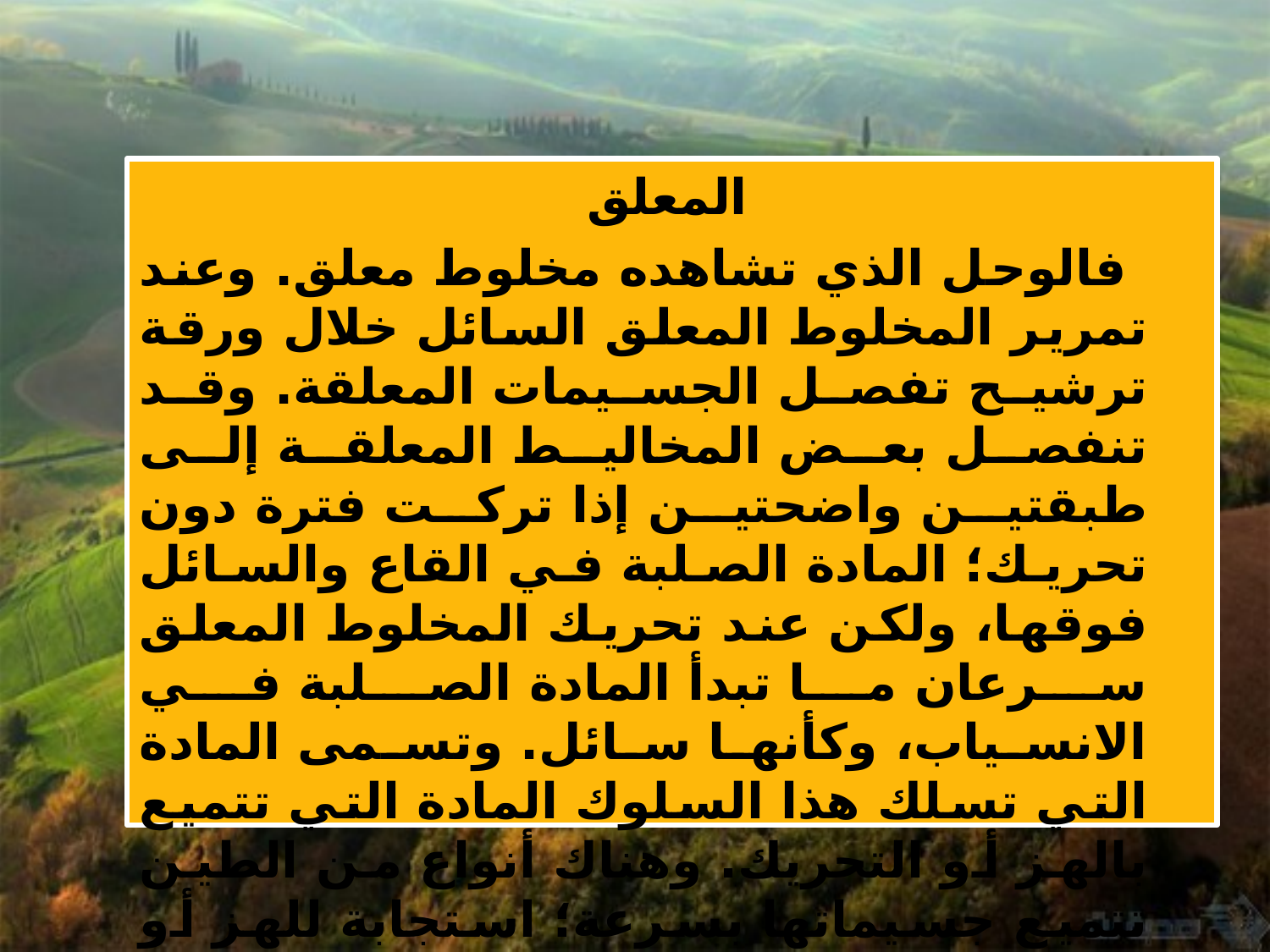

المعلق
    فالوحل الذي تشاهده مخلوط معلق. وعند تمرير المخلوط المعلق السائل خلال ورقة ترشيح تفصل الجسيمات المعلقة. وقد تنفصل بعض المخاليط المعلقة إلى طبقتين واضحتين إذا تركت فترة دون تحريك؛ المادة الصلبة في القاع والسائل فوقها، ولكن عند تحريك المخلوط المعلق سرعان ما تبدأ المادة الصلبة في الانسياب، وكأنها سائل. وتسمى المادة التي تسلك هذا السلوك المادة التي تتميع بالهز أو التحريك. وهناك أنواع من الطين تتميع جسيماتها بسرعة؛ استجابة للهز أو الحركة؛ تستخدم في مناطق الزلازل الأرضية، فتشيَّد المباني فوقها.